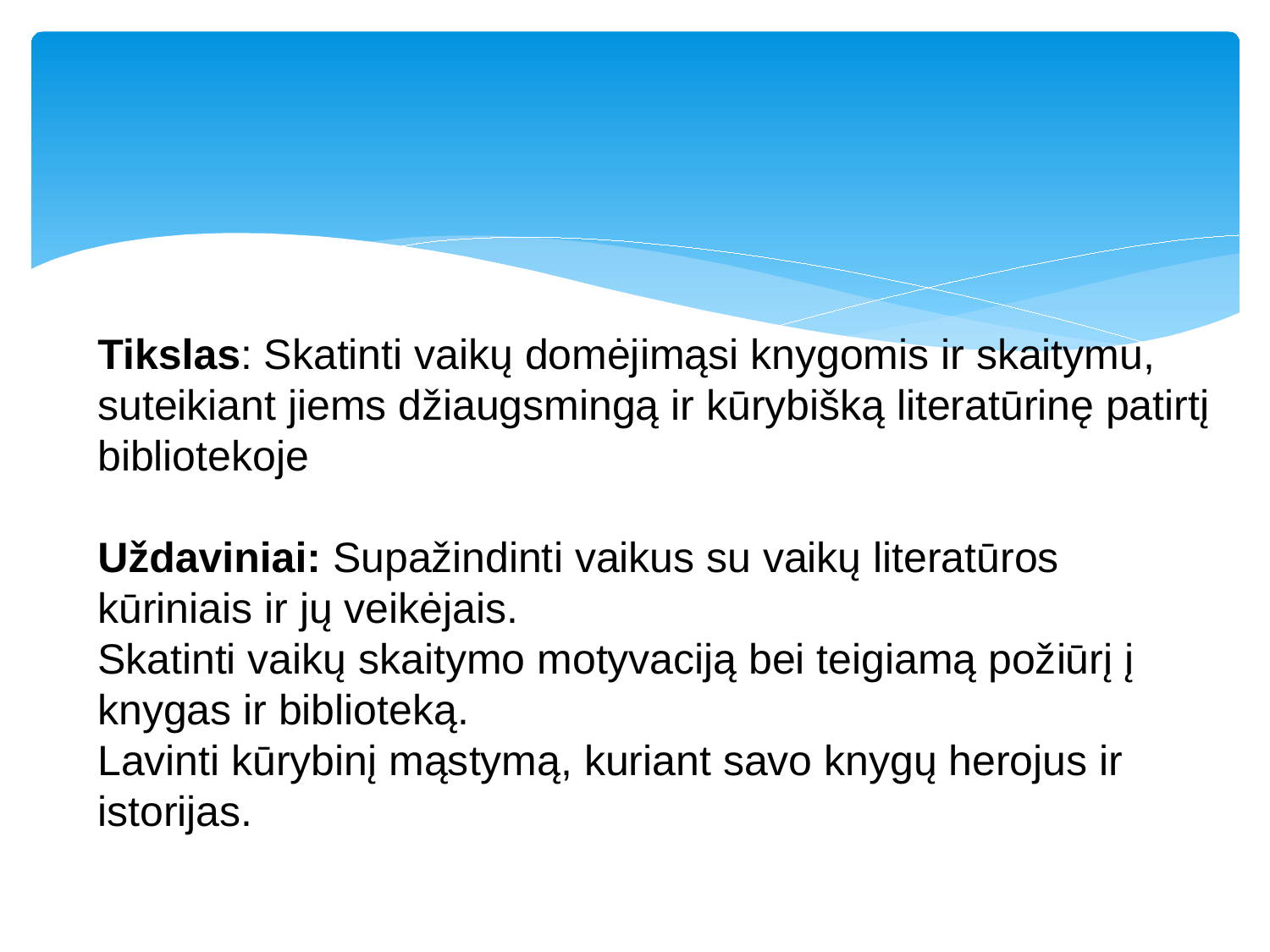

# Tikslas: Skatinti vaikų domėjimąsi knygomis ir skaitymu, suteikiant jiems džiaugsmingą ir kūrybišką literatūrinę patirtį bibliotekoje. Uždaviniai: Supažindinti vaikus su vaikų literatūros kūriniais ir jų veikėjais. Skatinti vaikų skaitymo motyvaciją bei teigiamą požiūrį į knygas ir biblioteką. Lavinti kūrybinį mąstymą, kuriant savo knygų herojus ir istorijas.